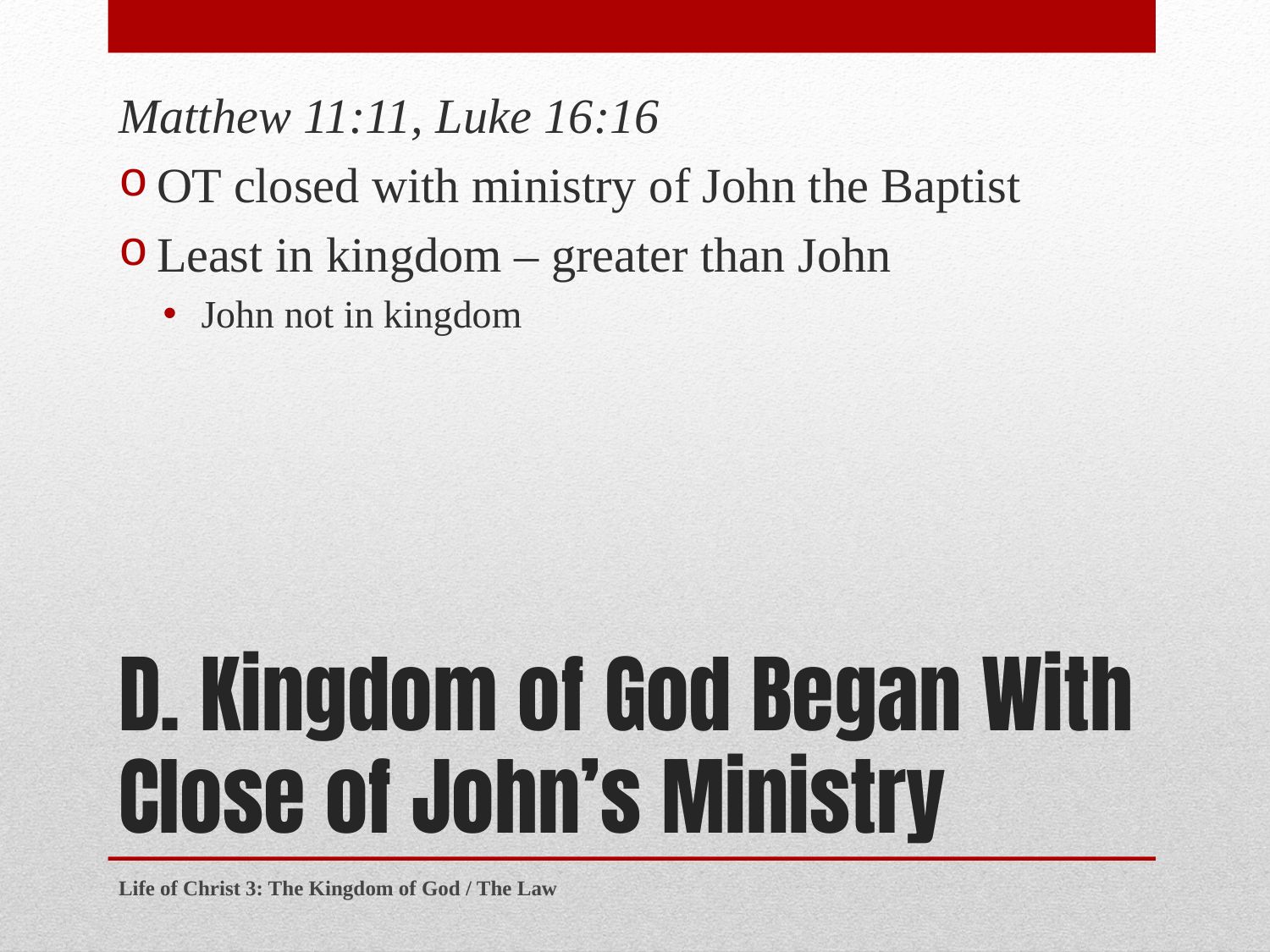

Matthew 11:11, Luke 16:16
OT closed with ministry of John the Baptist
Least in kingdom – greater than John
John not in kingdom

# D. Kingdom of God Began With Close of John’s Ministry
Life of Christ 3: The Kingdom of God / The Law